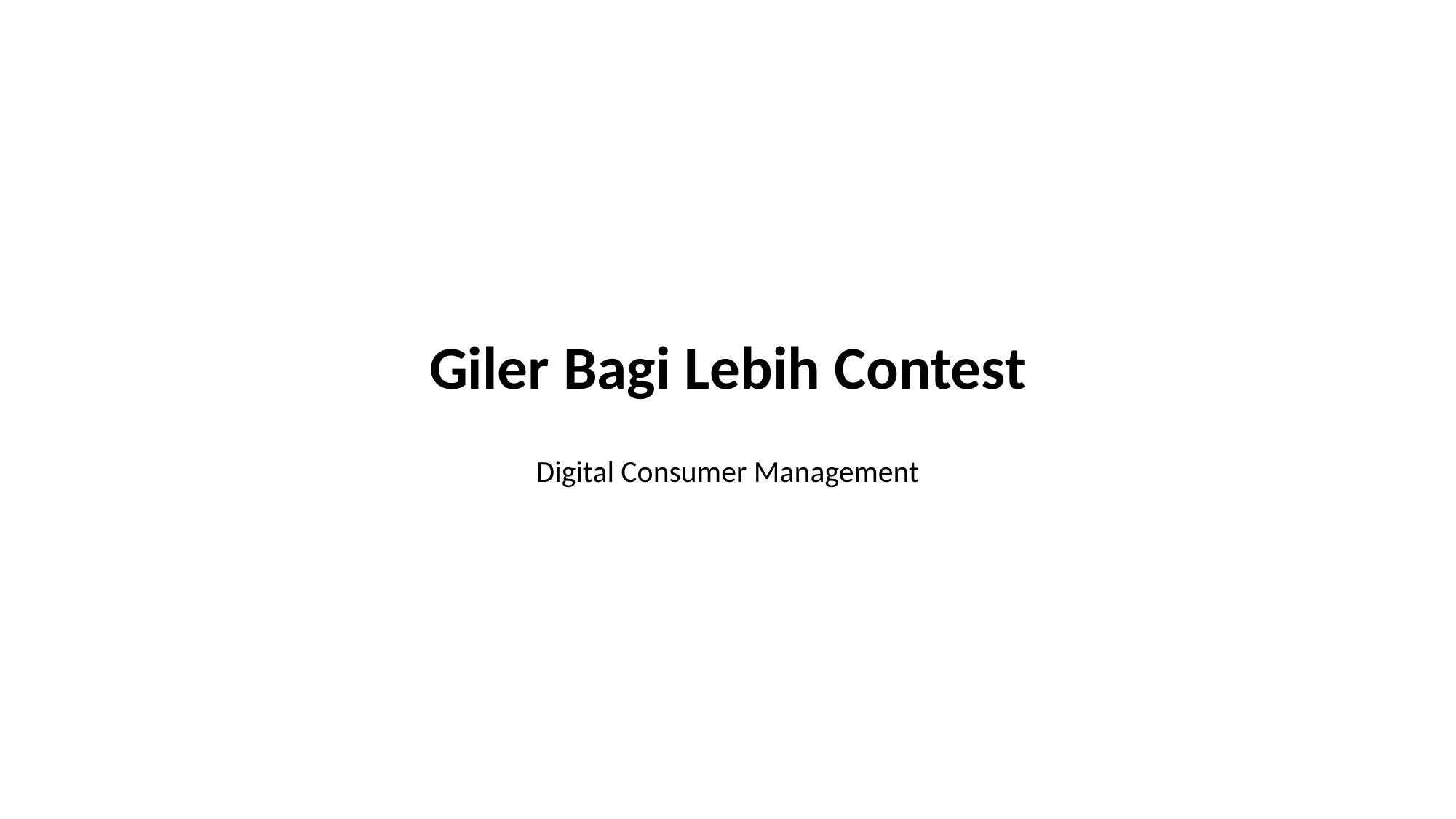

Giler Bagi Lebih Contest

Digital Consumer Management